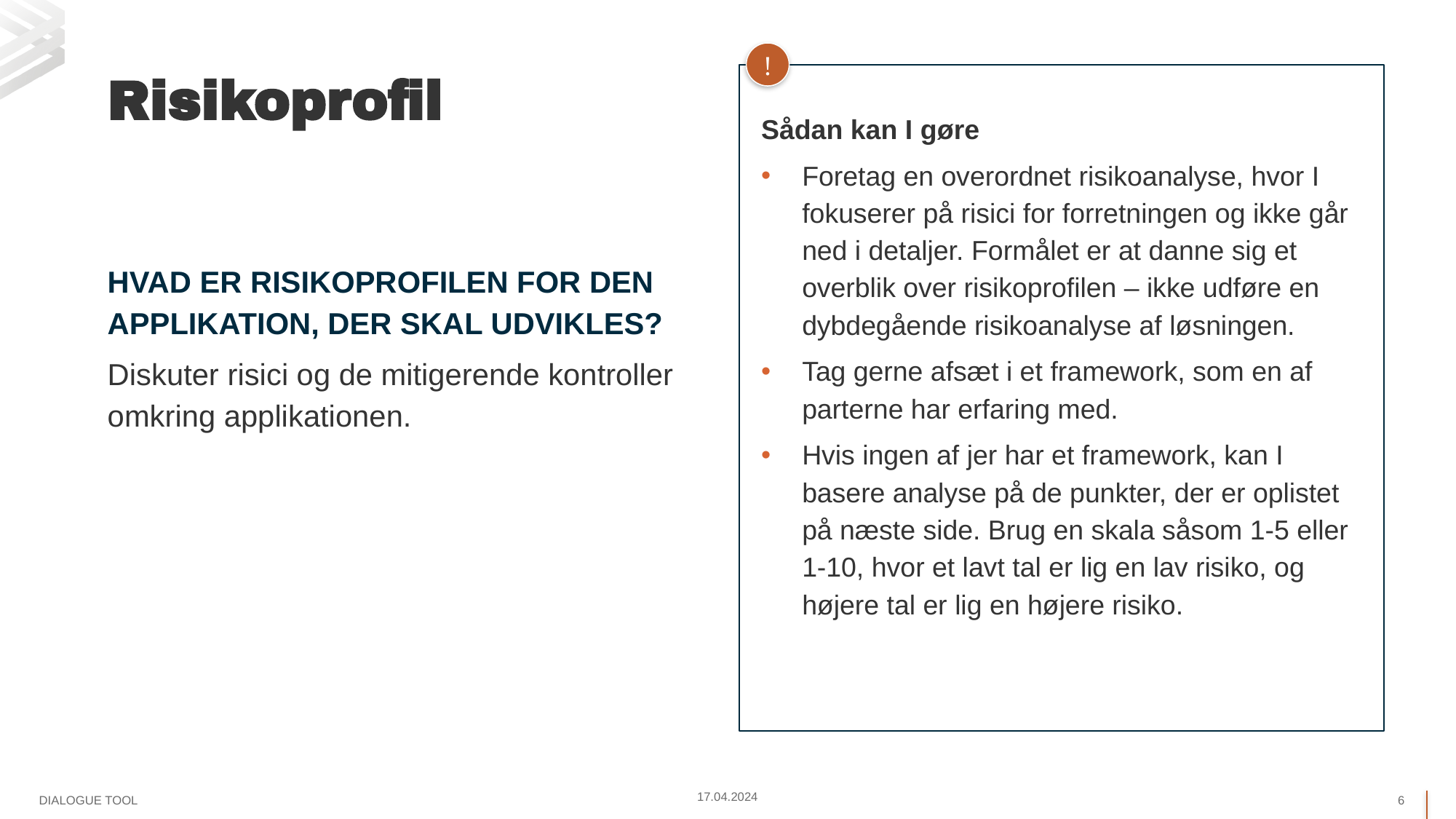

!
# Risikoprofil
Sådan kan I gøre
Foretag en overordnet risikoanalyse, hvor I fokuserer på risici for forretningen og ikke går ned i detaljer. Formålet er at danne sig et overblik over risikoprofilen – ikke udføre en dybdegående risikoanalyse af løsningen.
Tag gerne afsæt i et framework, som en af parterne har erfaring med.
Hvis ingen af jer har et framework, kan I basere analyse på de punkter, der er oplistet på næste side. Brug en skala såsom 1-5 eller 1-10, hvor et lavt tal er lig en lav risiko, og højere tal er lig en højere risiko.

Hvad er risikoprofilen for den applikation, der skal udvikles?
Diskuter risici og de mitigerende kontroller omkring applikationen.

17.04.2024
6
DIALOGUE TOOL